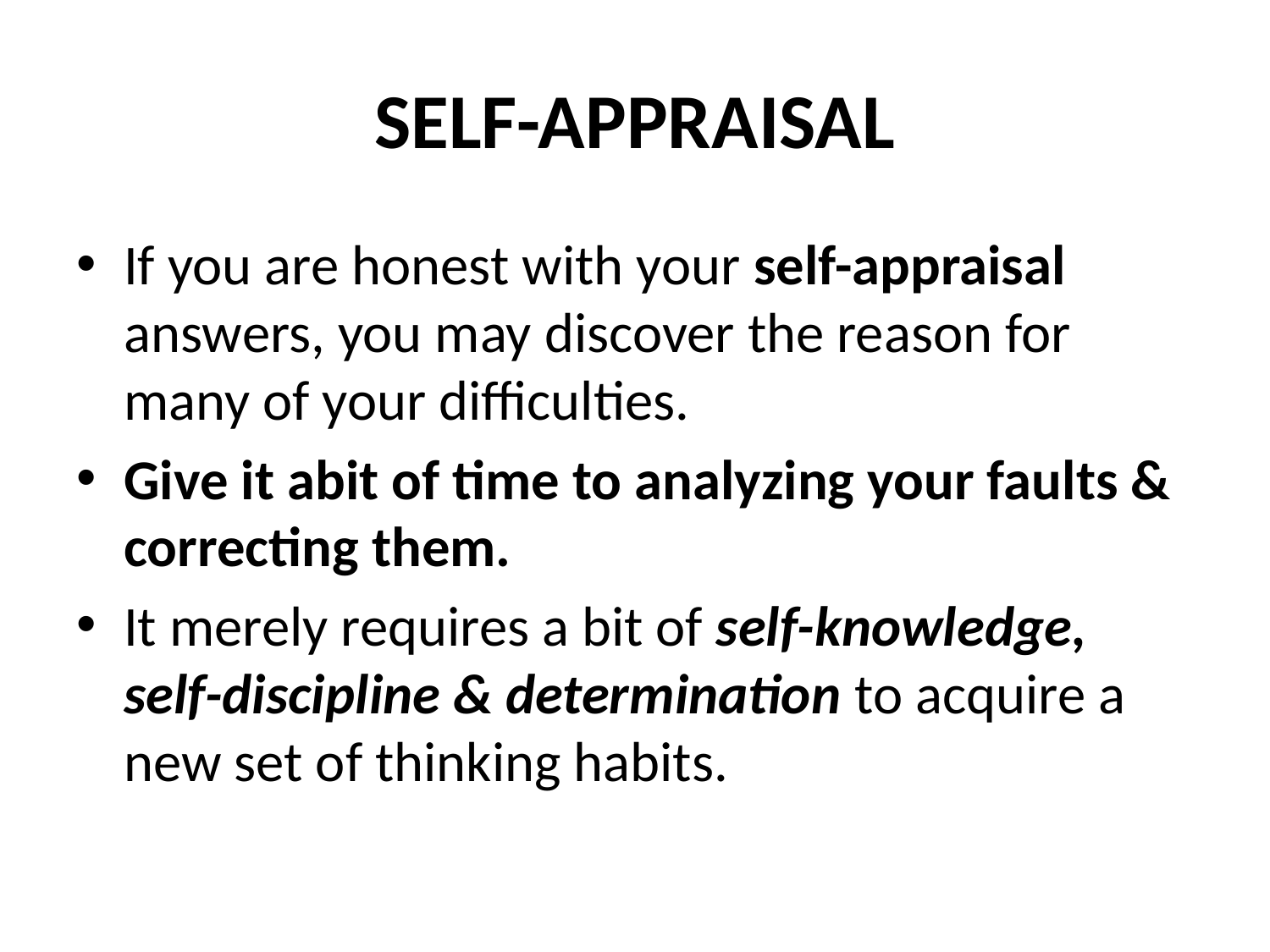

# SELF-APPRAISAL
If you are honest with your self-appraisal answers, you may discover the reason for many of your difficulties.
Give it abit of time to analyzing your faults & correcting them.
It merely requires a bit of self-knowledge, self-discipline & determination to acquire a new set of thinking habits.